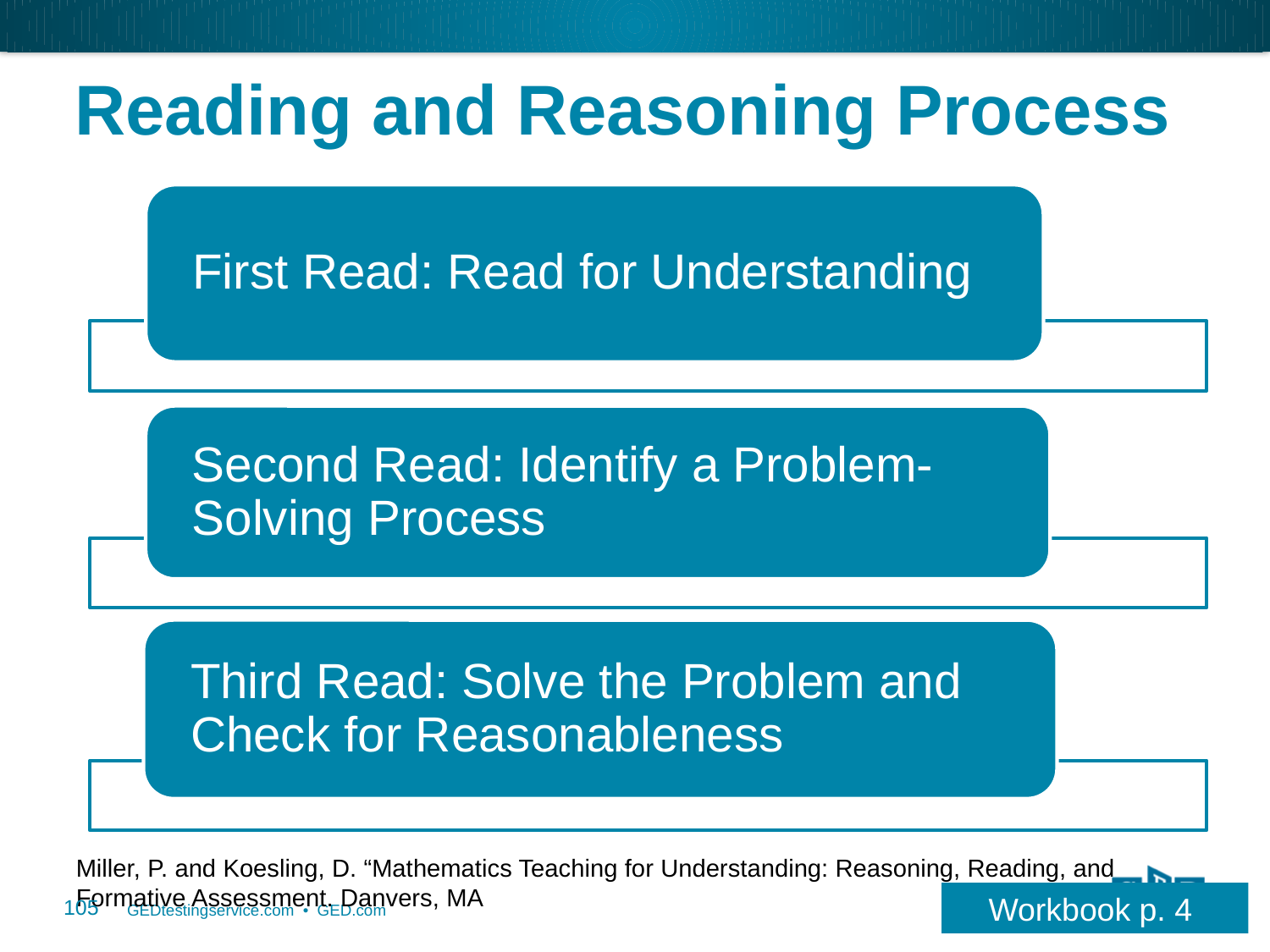

# Reading and Reasoning Process
First Read: Read for Understanding
Second Read: Identify a Problem-Solving Process
Third Read: Solve the Problem and Check for Reasonableness
Miller, P. and Koesling, D. “Mathematics Teaching for Understanding: Reasoning, Reading, and Formative Assessment. Danvers, MA
105
Workbook p. 4